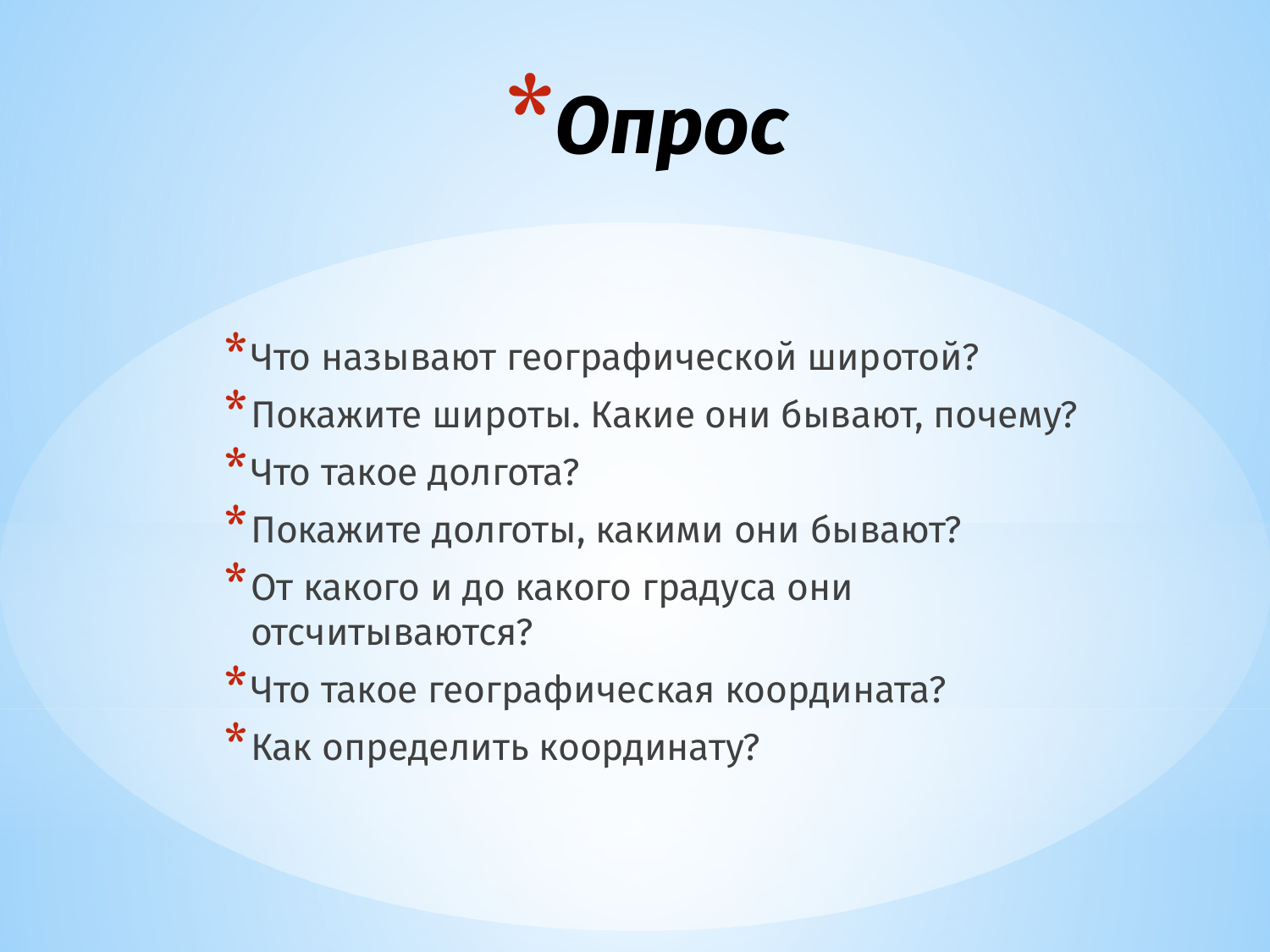

# Опрос
Что называют географической широтой?
Покажите широты. Какие они бывают, почему?
Что такое долгота?
Покажите долготы, какими они бывают?
От какого и до какого градуса они отсчитываются?
Что такое географическая координата?
Как определить координату?